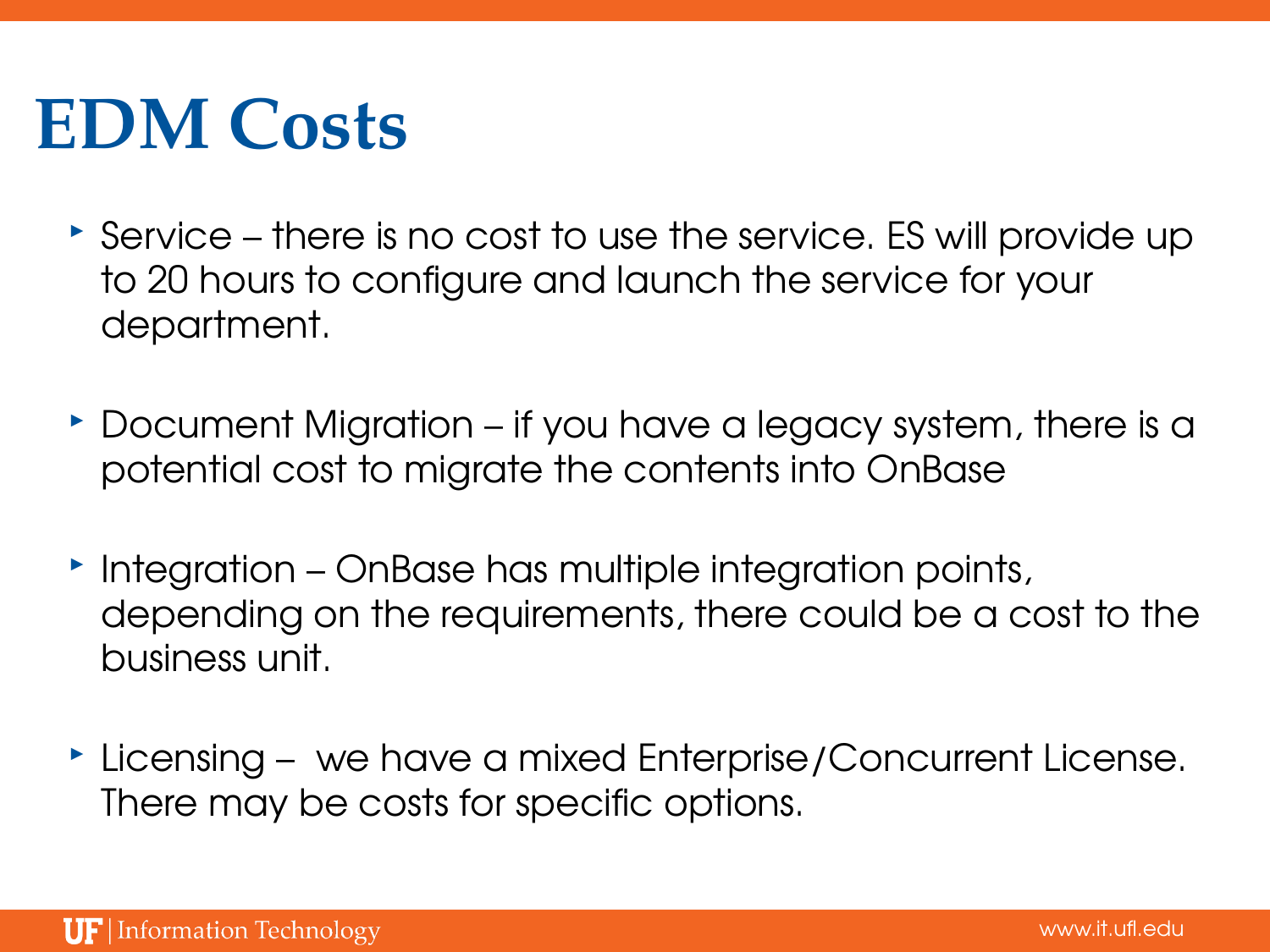

# EDM Costs
Service – there is no cost to use the service. ES will provide up to 20 hours to configure and launch the service for your department.

Document Migration – if you have a legacy system, there is a potential cost to migrate the contents into OnBase

Integration – OnBase has multiple integration points, depending on the requirements, there could be a cost to the business unit.

Licensing –  we have a mixed Enterprise/Concurrent License. There may be costs for specific options.